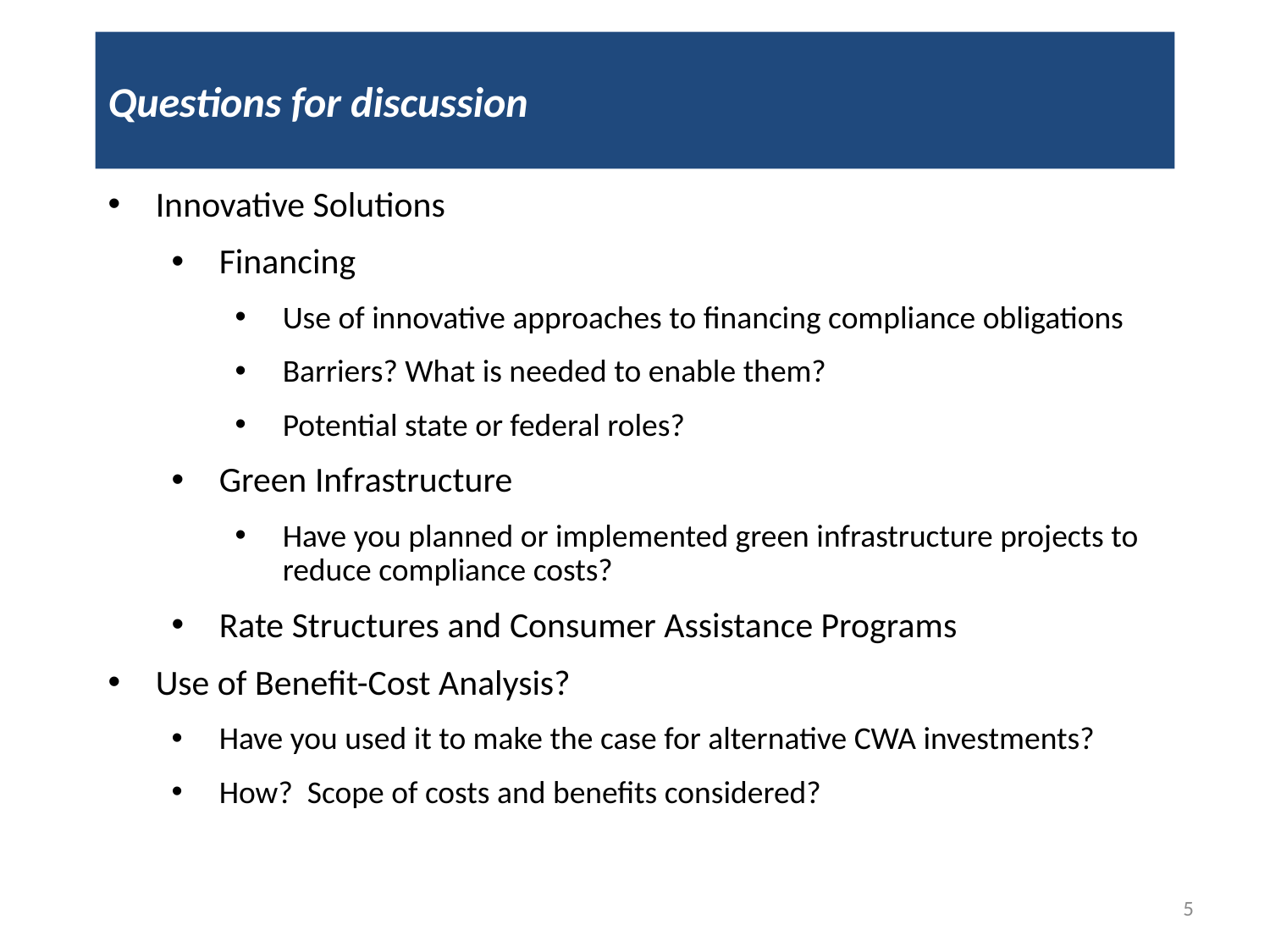

# Questions for discussion
Innovative Solutions
Financing
Use of innovative approaches to financing compliance obligations
Barriers? What is needed to enable them?
Potential state or federal roles?
Green Infrastructure
Have you planned or implemented green infrastructure projects to reduce compliance costs?
Rate Structures and Consumer Assistance Programs
Use of Benefit-Cost Analysis?
Have you used it to make the case for alternative CWA investments?
How?  Scope of costs and benefits considered?
5